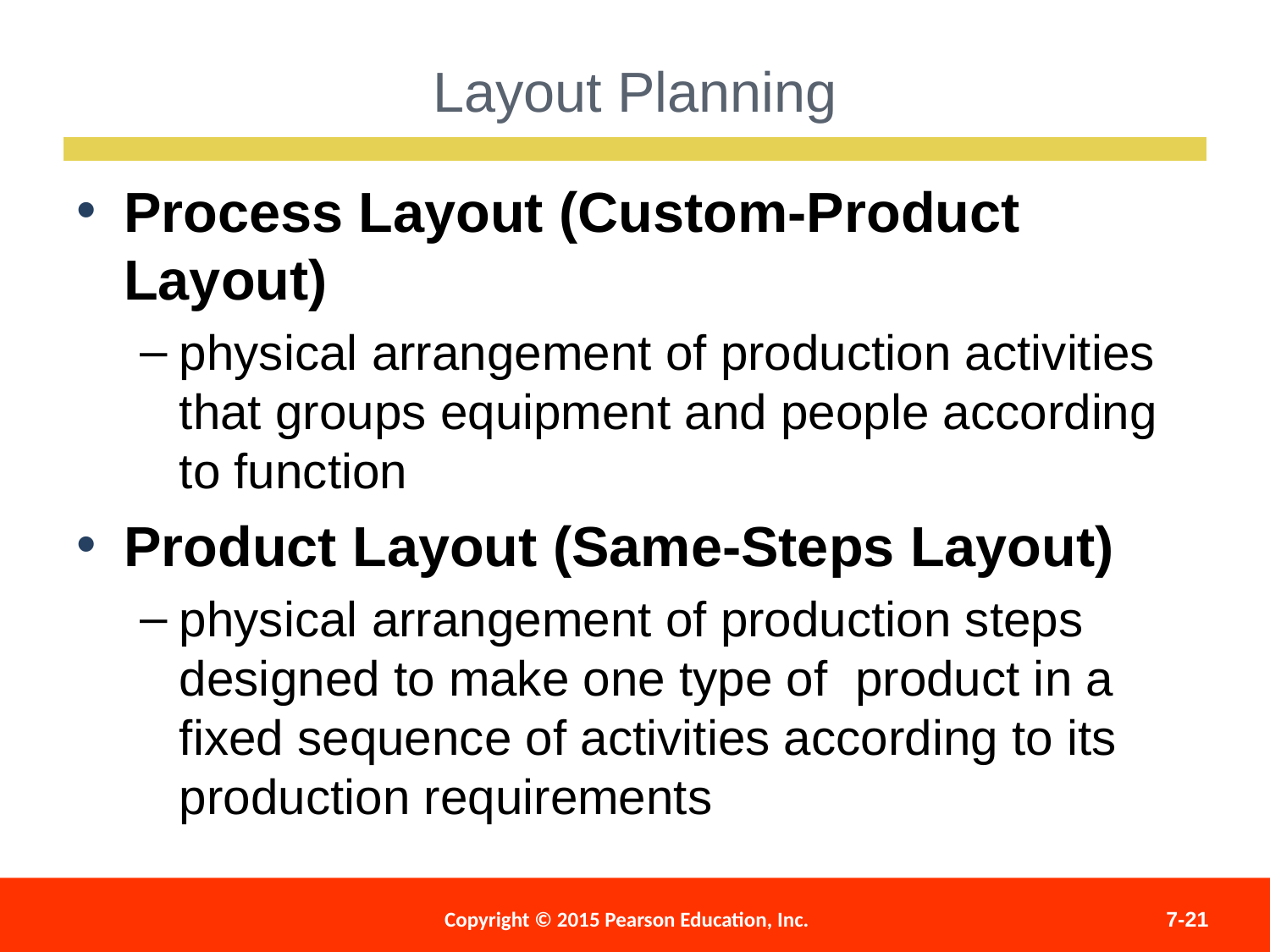

Layout Planning
Process Layout (Custom-Product Layout)
physical arrangement of production activities that groups equipment and people according to function
Product Layout (Same-Steps Layout)
physical arrangement of production steps designed to make one type of  product in a fixed sequence of activities according to its production requirements